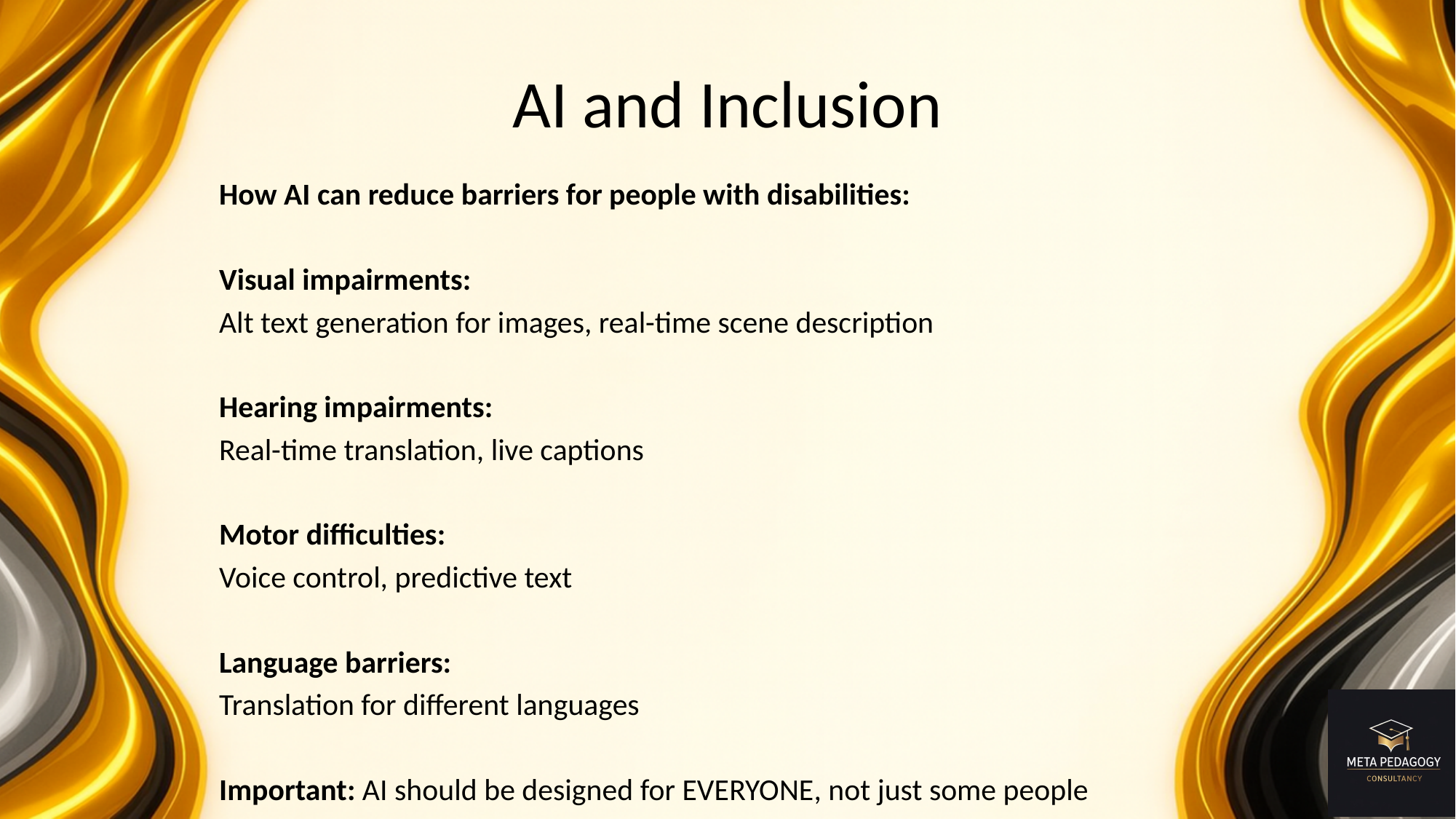

# AI and Inclusion
How AI can reduce barriers for people with disabilities:

Visual impairments:
Alt text generation for images, real-time scene description

Hearing impairments:
Real-time translation, live captions

Motor difficulties:
Voice control, predictive text

Language barriers:
Translation for different languages

Important: AI should be designed for EVERYONE, not just some people